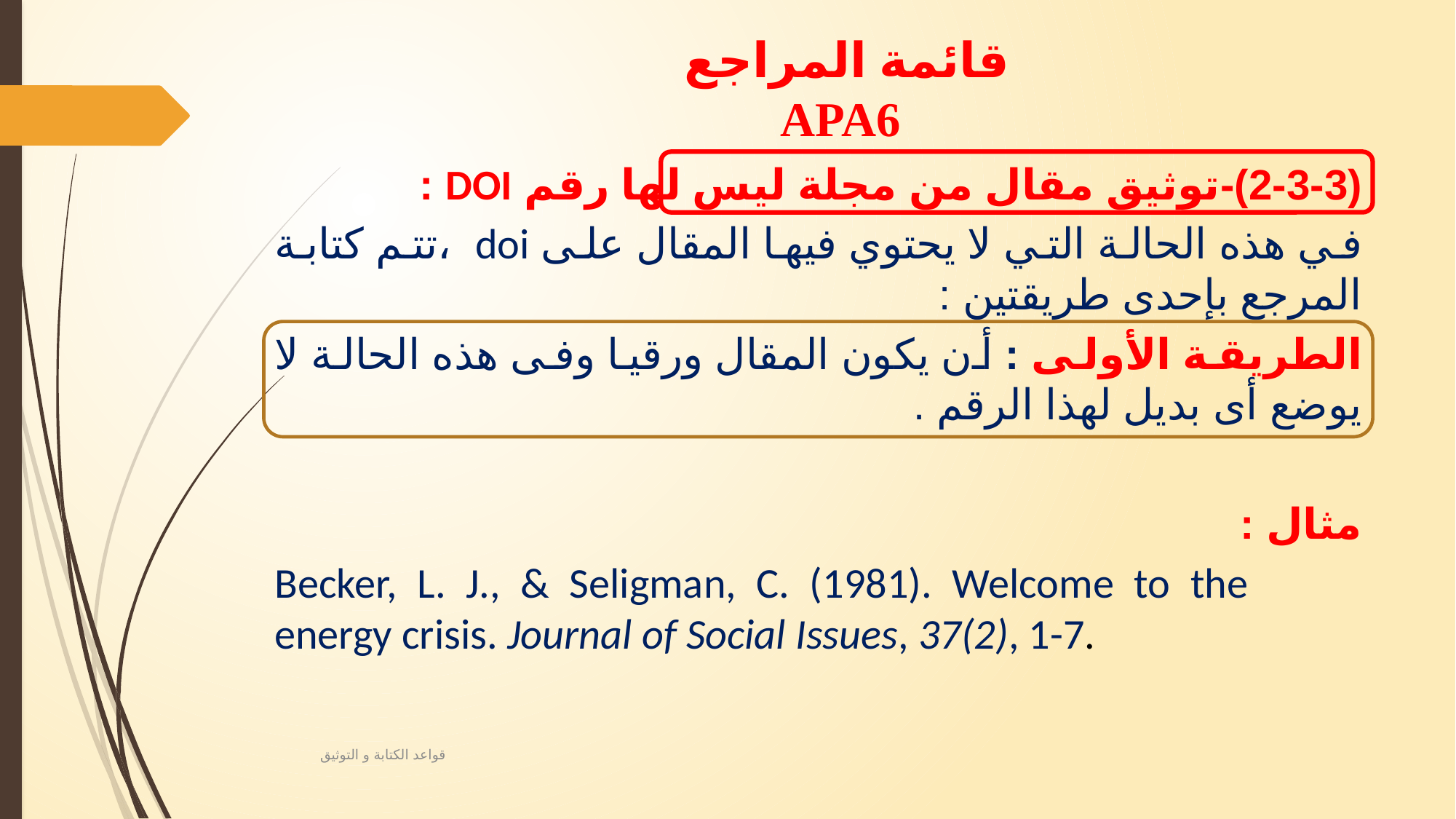

# قائمة المراجع APA6
(2-3-3)-توثيق مقال من مجلة ليس لها رقم DOI :
في هذه الحالة التي لا يحتوي فيها المقال على doi  ،تتم كتابة المرجع بإحدى طريقتين :
الطريقة الأولى : أن يكون المقال ورقيا وفى هذه الحالة لا يوضع أى بديل لهذا الرقم .

مثال :
Becker, L. J., & Seligman, C. (1981). Welcome to the 	energy crisis. Journal of Social Issues, 37(2), 1-7.

قواعد الكتابة و التوثيق